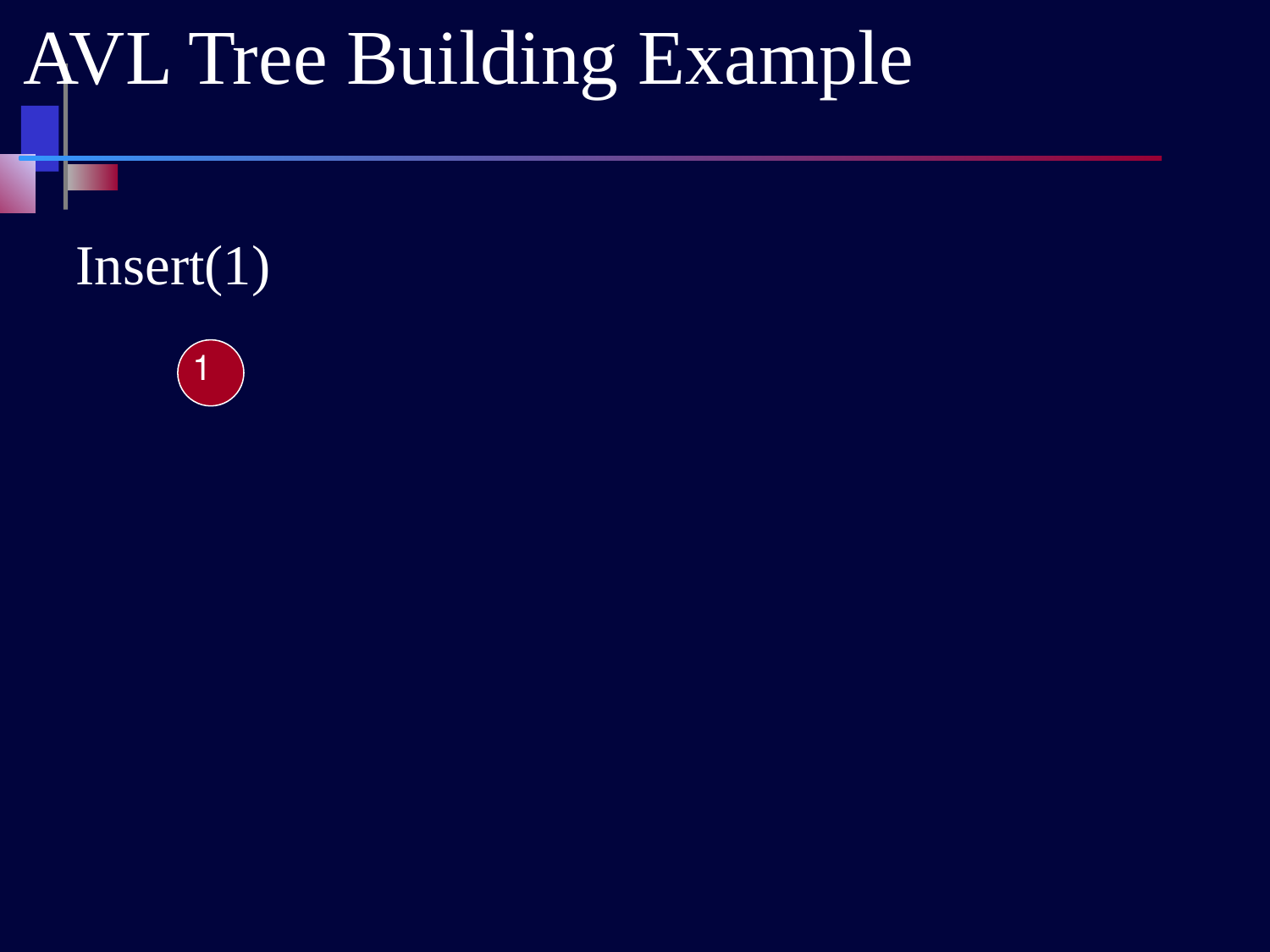

# AVL Tree Building Example
Insert(1)
1